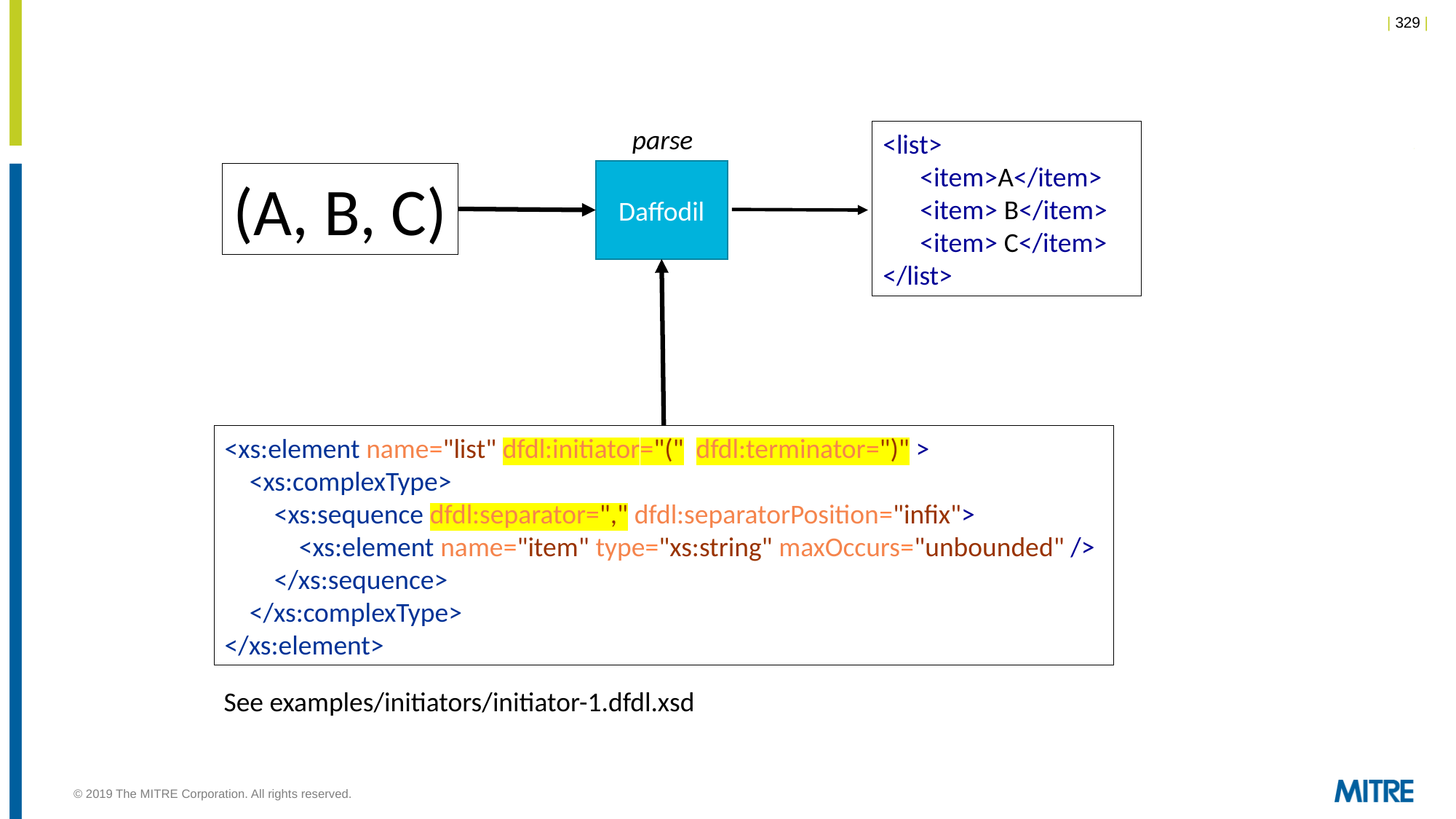

parse
<list>
      <item>A</item>
      <item> B</item>
      <item> C</item>
</list>
Daffodil
(A, B, C)
<xs:element name="list" dfdl:initiator="("  dfdl:terminator=")" >
    <xs:complexType>
        <xs:sequence dfdl:separator="," dfdl:separatorPosition="infix">
            <xs:element name="item" type="xs:string" maxOccurs="unbounded" />
        </xs:sequence>
    </xs:complexType>
</xs:element>
See examples/initiators/initiator-1.dfdl.xsd
© 2019 The MITRE Corporation. All rights reserved.